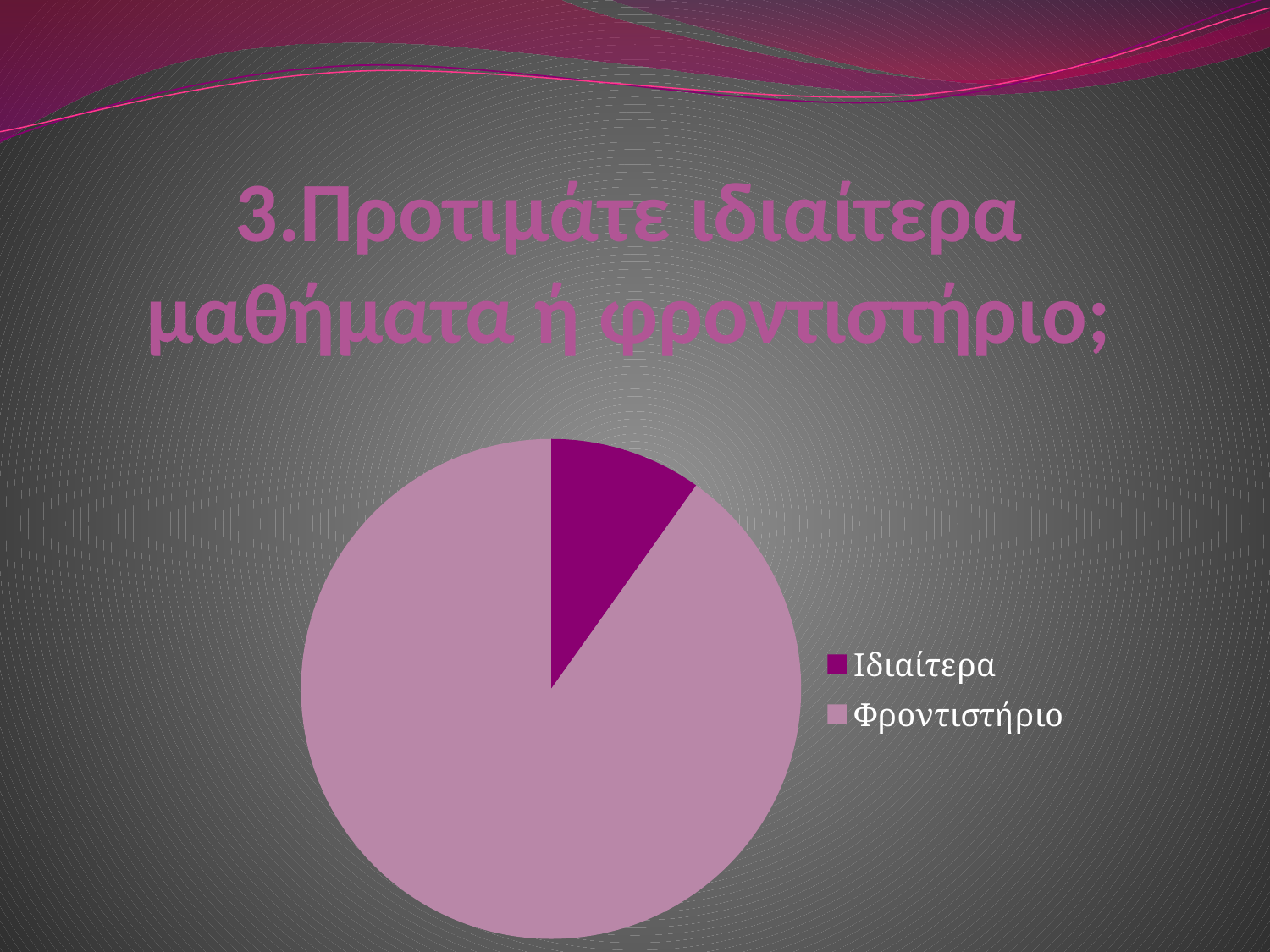

# 3.Προτιμάτε ιδιαίτερα μαθήματα ή φροντιστήριο;

### Chart

| Category | Πωλήσεις |
|---|---|
| Ιδιαίτερα | 0.35000000000000003 |
| Φροντιστήριο | 3.2 |